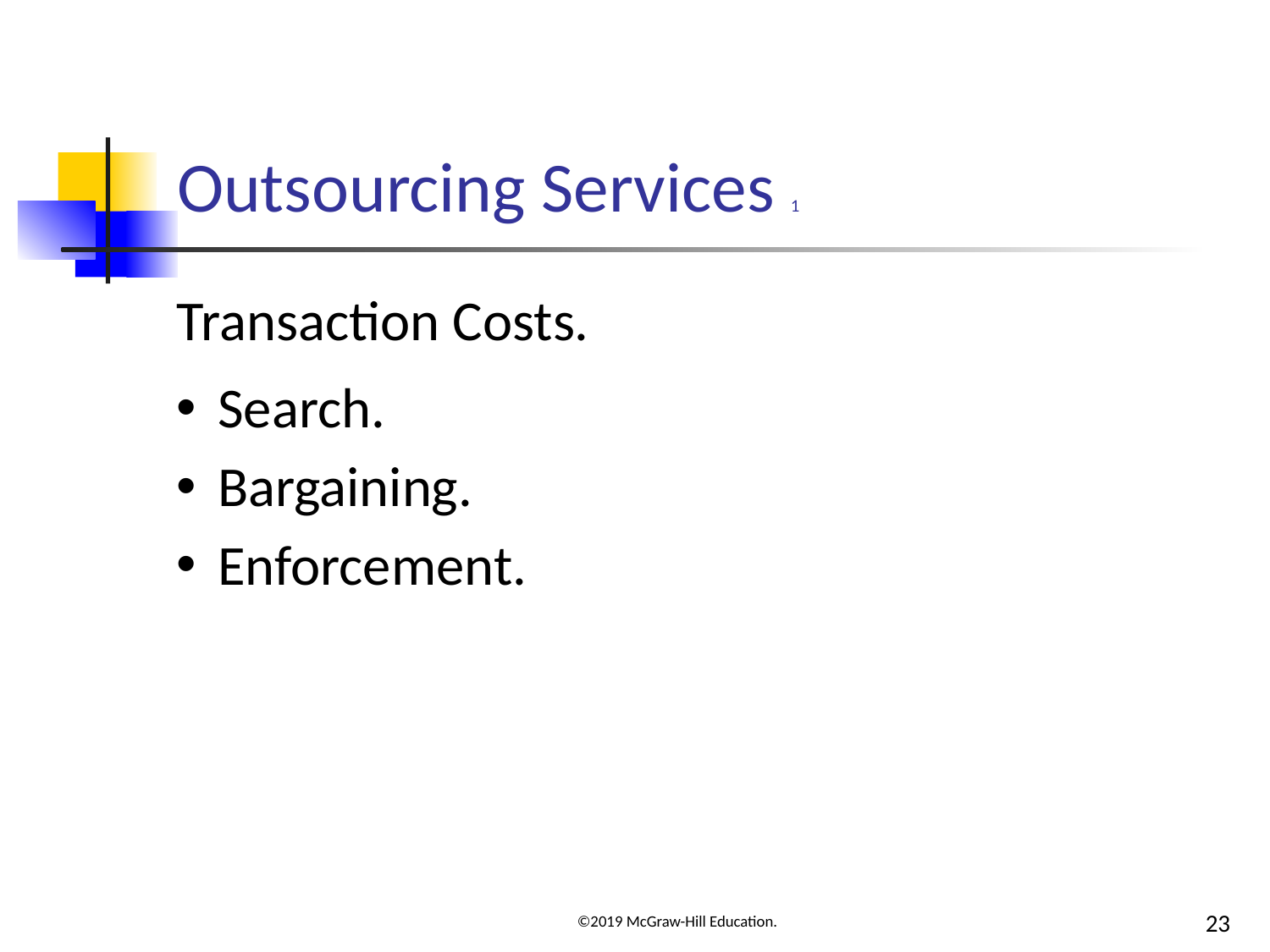

# Outsourcing Services 1
Transaction Costs.
Search.
Bargaining.
Enforcement.